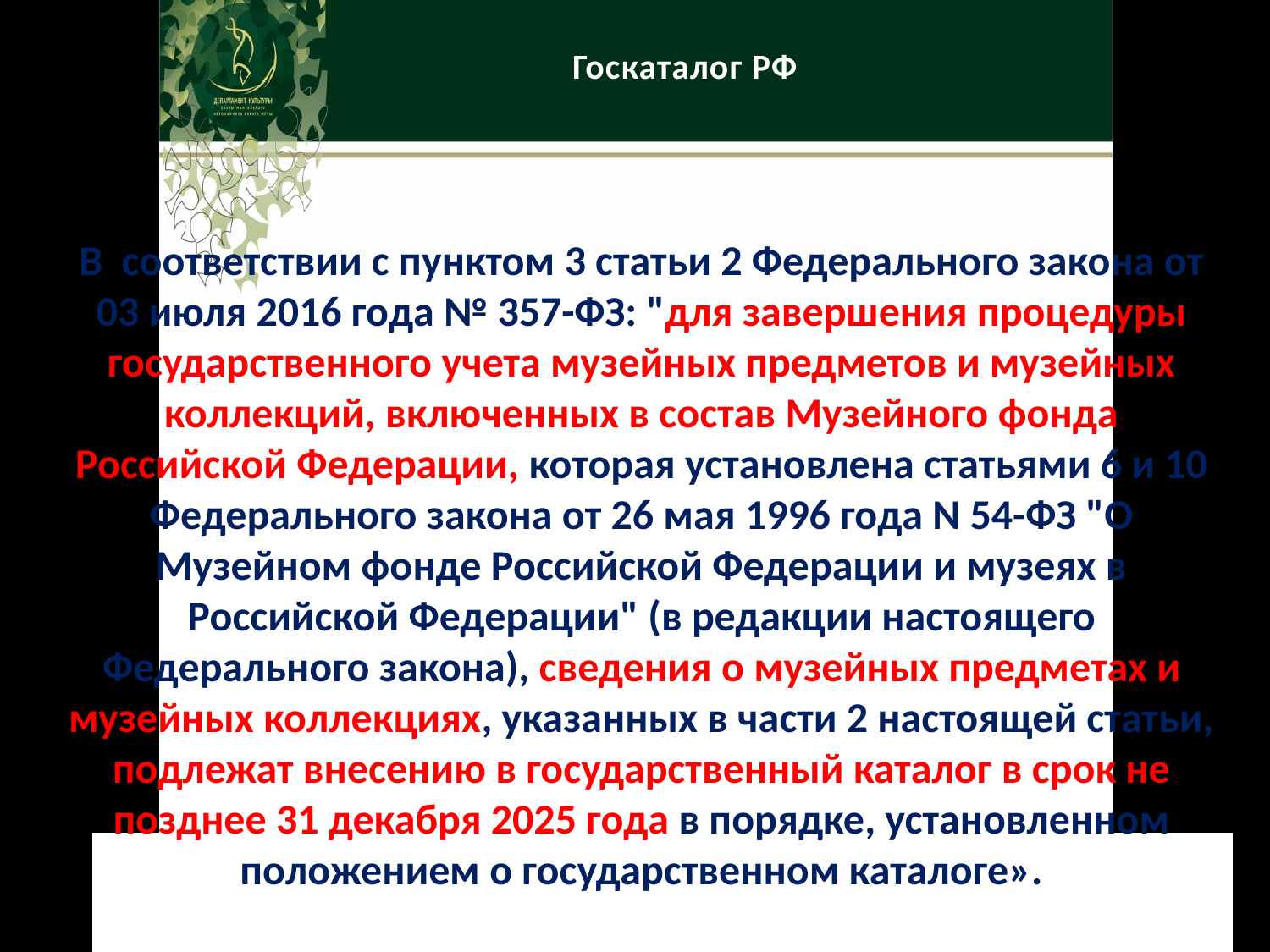

Госкаталог РФ
В  соответствии с пунктом 3 статьи 2 Федерального закона от 03 июля 2016 года № 357-ФЗ: "для завершения процедуры государственного учета музейных предметов и музейных коллекций, включенных в состав Музейного фонда Российской Федерации, которая установлена статьями 6 и 10 Федерального закона от 26 мая 1996 года N 54-ФЗ "О Музейном фонде Российской Федерации и музеях в Российской Федерации" (в редакции настоящего Федерального закона), сведения о музейных предметах и музейных коллекциях, указанных в части 2 настоящей статьи, подлежат внесению в государственный каталог в срок не позднее 31 декабря 2025 года в порядке, установленном положением о государственном каталоге».